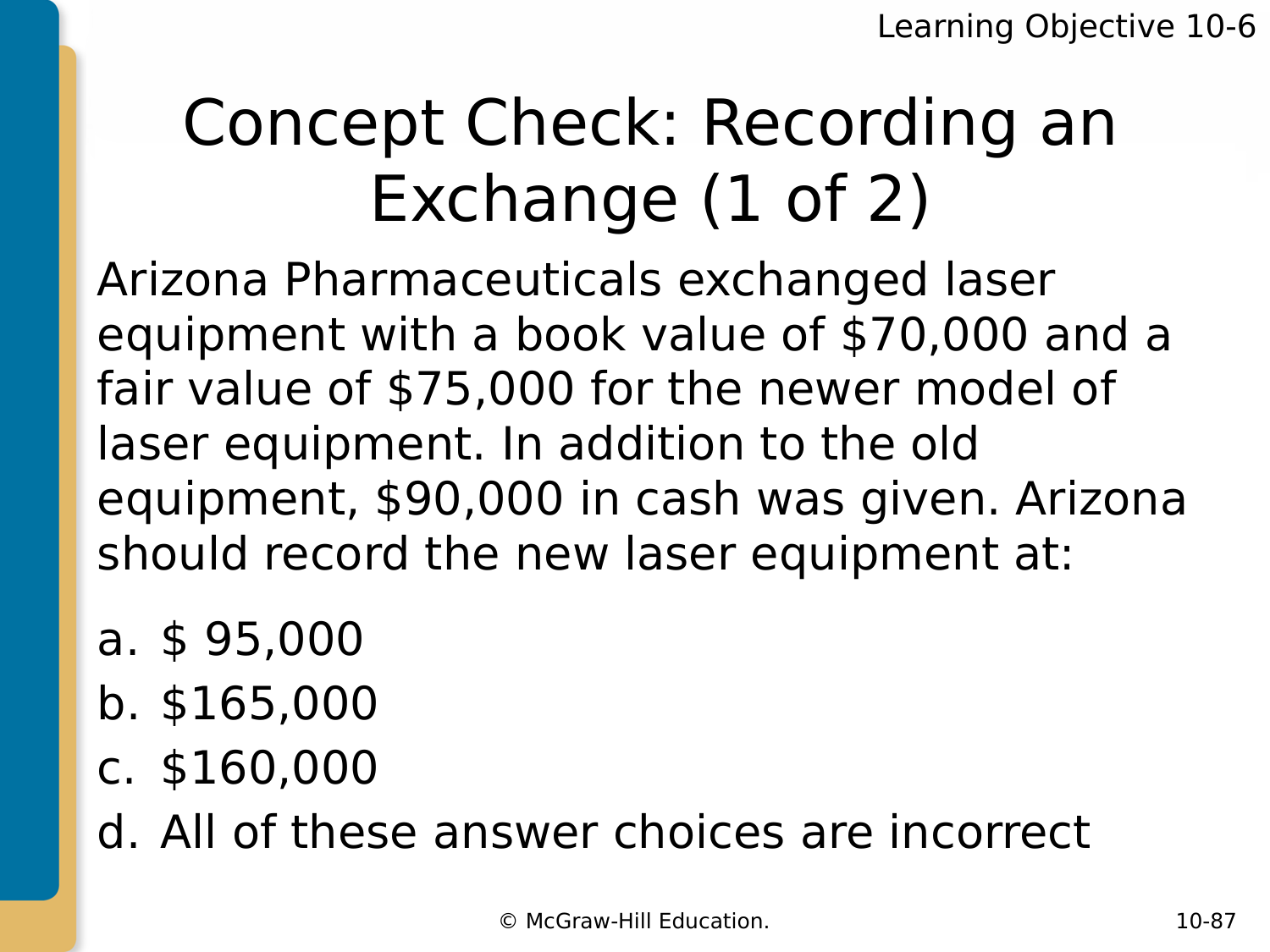

Learning Objective 10-6
# Concept Check: Recording an Exchange (1 of 2)
Arizona Pharmaceuticals exchanged laser equipment with a book value of $70,000 and a fair value of $75,000 for the newer model of laser equipment. In addition to the old equipment, $90,000 in cash was given. Arizona should record the new laser equipment at:
$ 95,000
$165,000
$160,000
All of these answer choices are incorrect